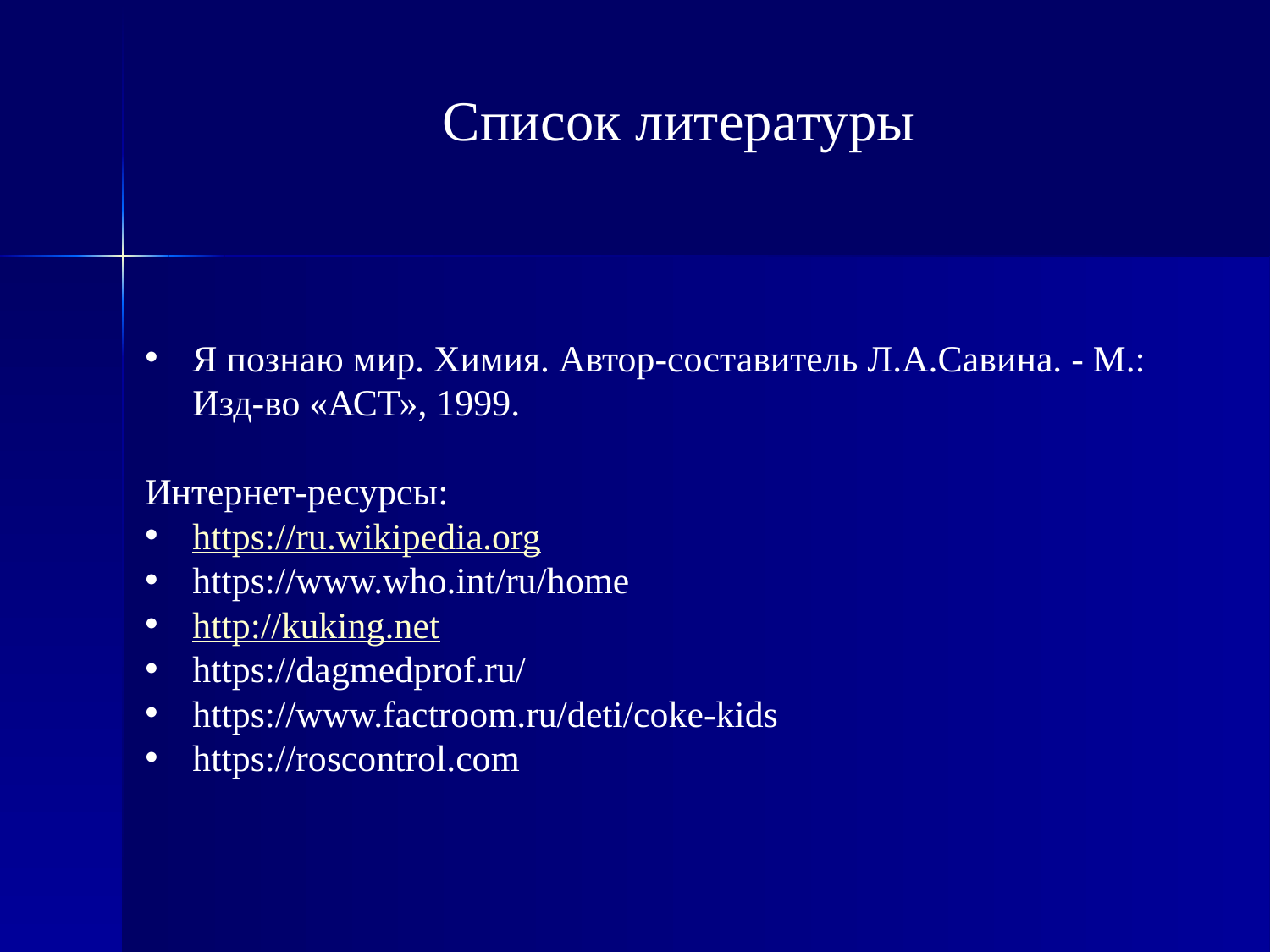

Список литературы

Я познаю мир. Химия. Автор-составитель Л.А.Савина. - М.: Изд-во «АСТ», 1999.

Интернет-ресурсы:
https://ru.wikipedia.org
https://www.who.int/ru/home
http://kuking.net
https://dagmedprof.ru/
https://www.factroom.ru/deti/coke-kids
https://roscontrol.com